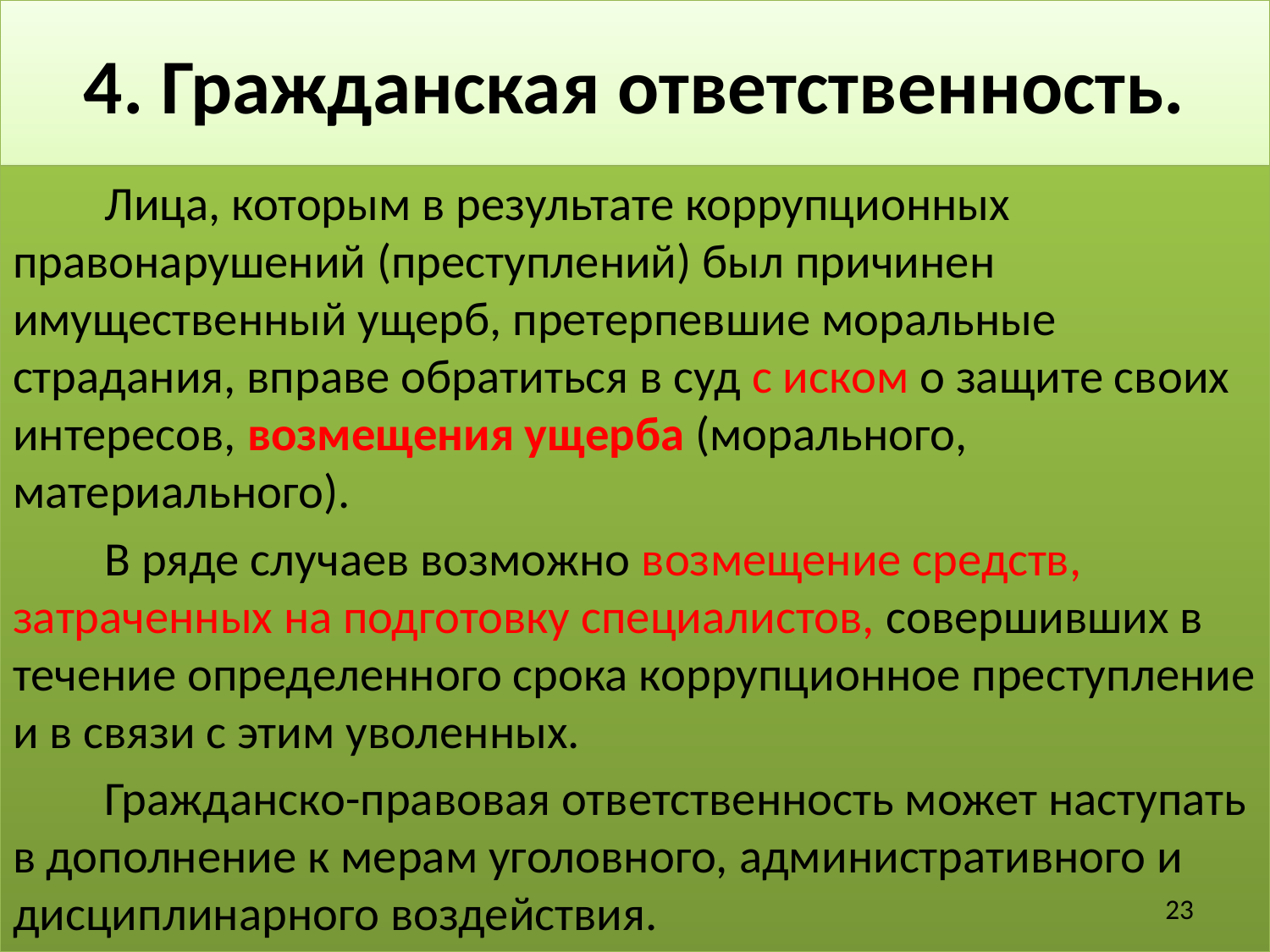

# 4. Гражданская ответственность.
Лица, которым в результате коррупционных правонарушений (преступлений) был причинен имущественный ущерб, претерпевшие моральные страдания, вправе обратиться в суд с иском о защите своих интересов, возмещения ущерба (морального, материального).
В ряде случаев возможно возмещение средств, затраченных на подготовку специалистов, совершивших в течение определенного срока коррупционное преступление и в связи с этим уволенных.
Гражданско-правовая ответственность может наступать в дополнение к мерам уголовного, административного и дисциплинарного воздействия.
23